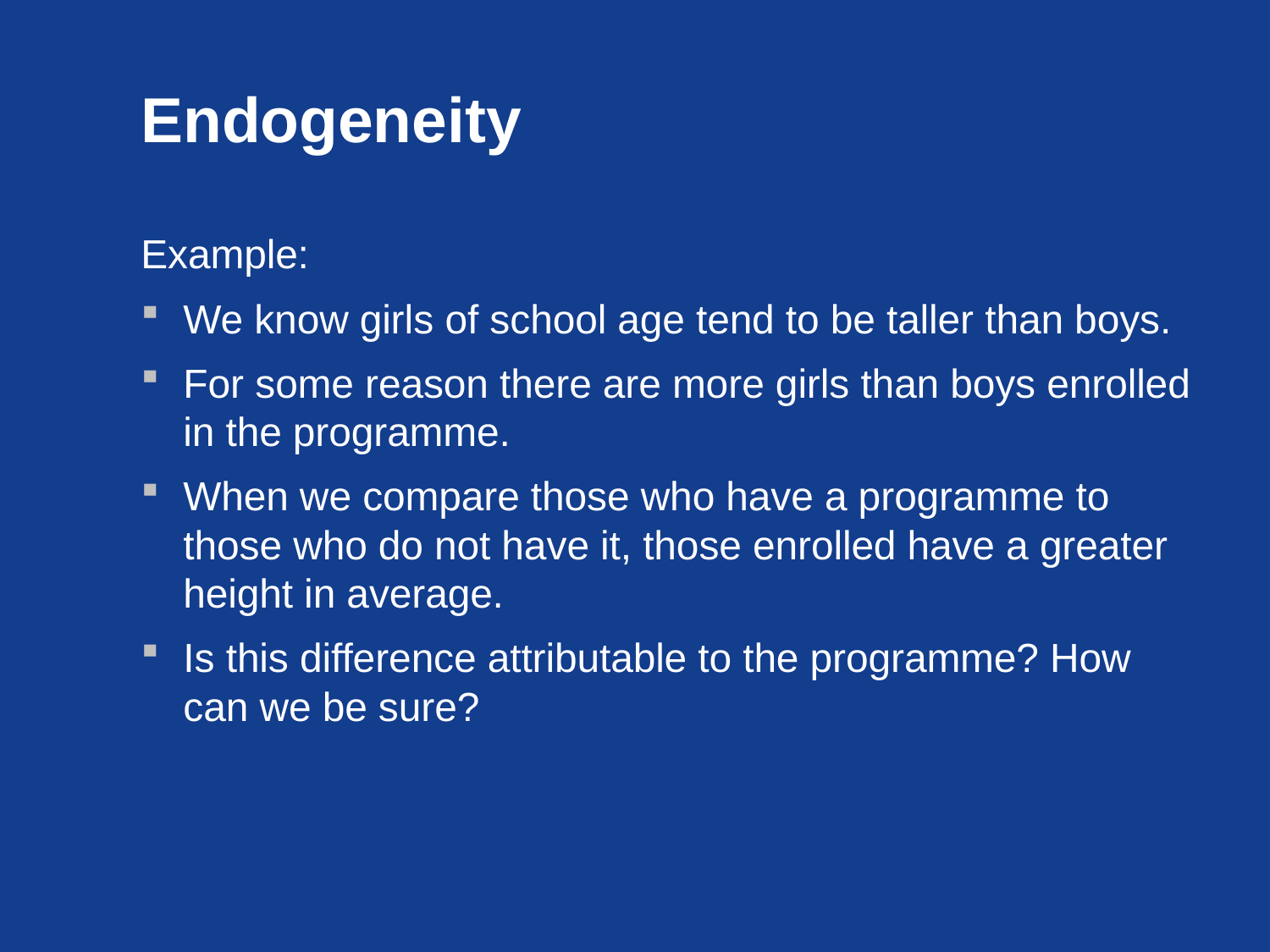

# Endogeneity
Example:
We know girls of school age tend to be taller than boys.
For some reason there are more girls than boys enrolled in the programme.
When we compare those who have a programme to those who do not have it, those enrolled have a greater height in average.
Is this difference attributable to the programme? How can we be sure?